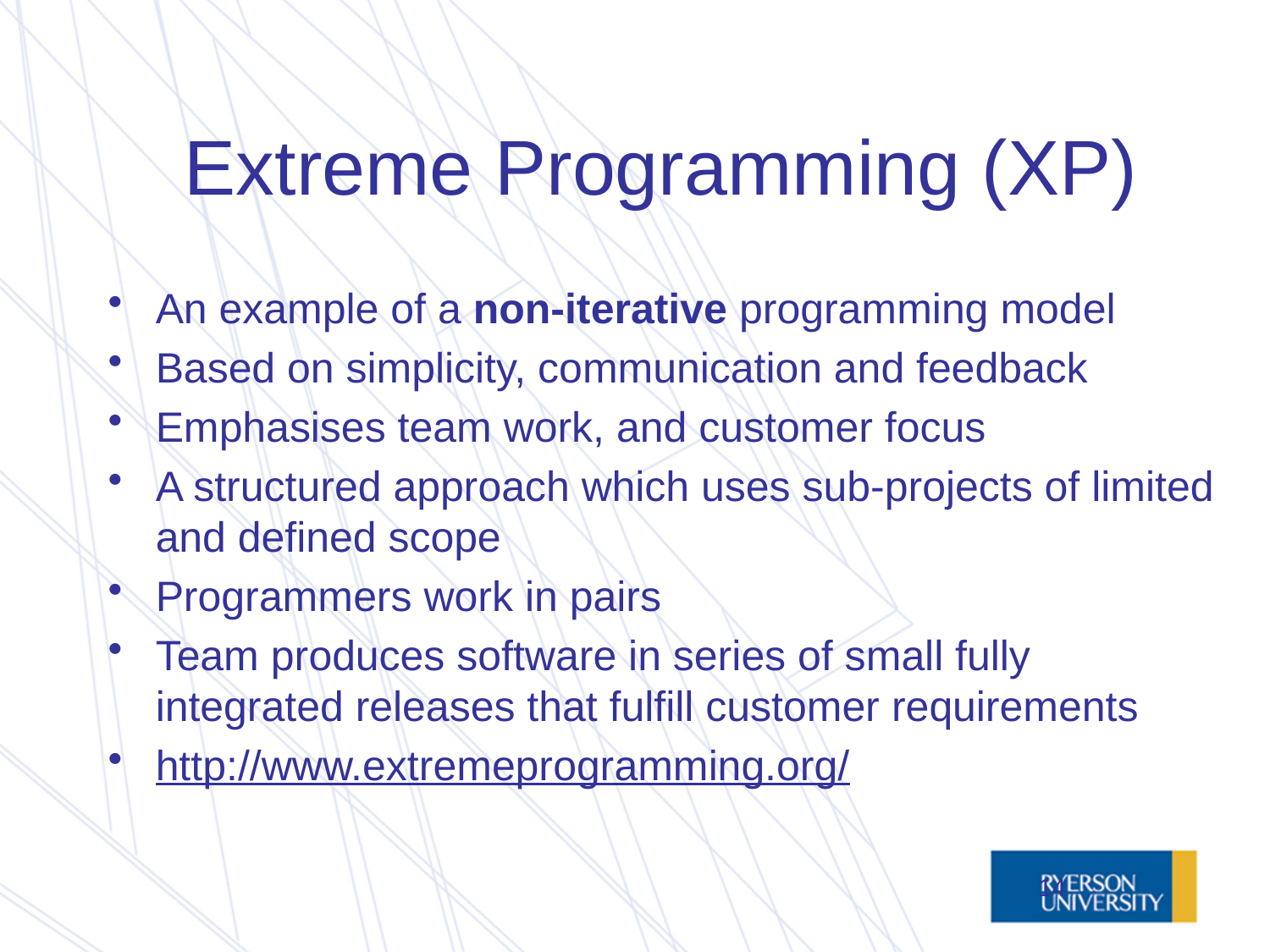

# Extreme Programming (XP)
An example of a non-iterative programming model
Based on simplicity, communication and feedback
Emphasises team work, and customer focus
A structured approach which uses sub-projects of limited and defined scope
Programmers work in pairs
Team produces software in series of small fully integrated releases that fulfill customer requirements
http://www.extremeprogramming.org/

14